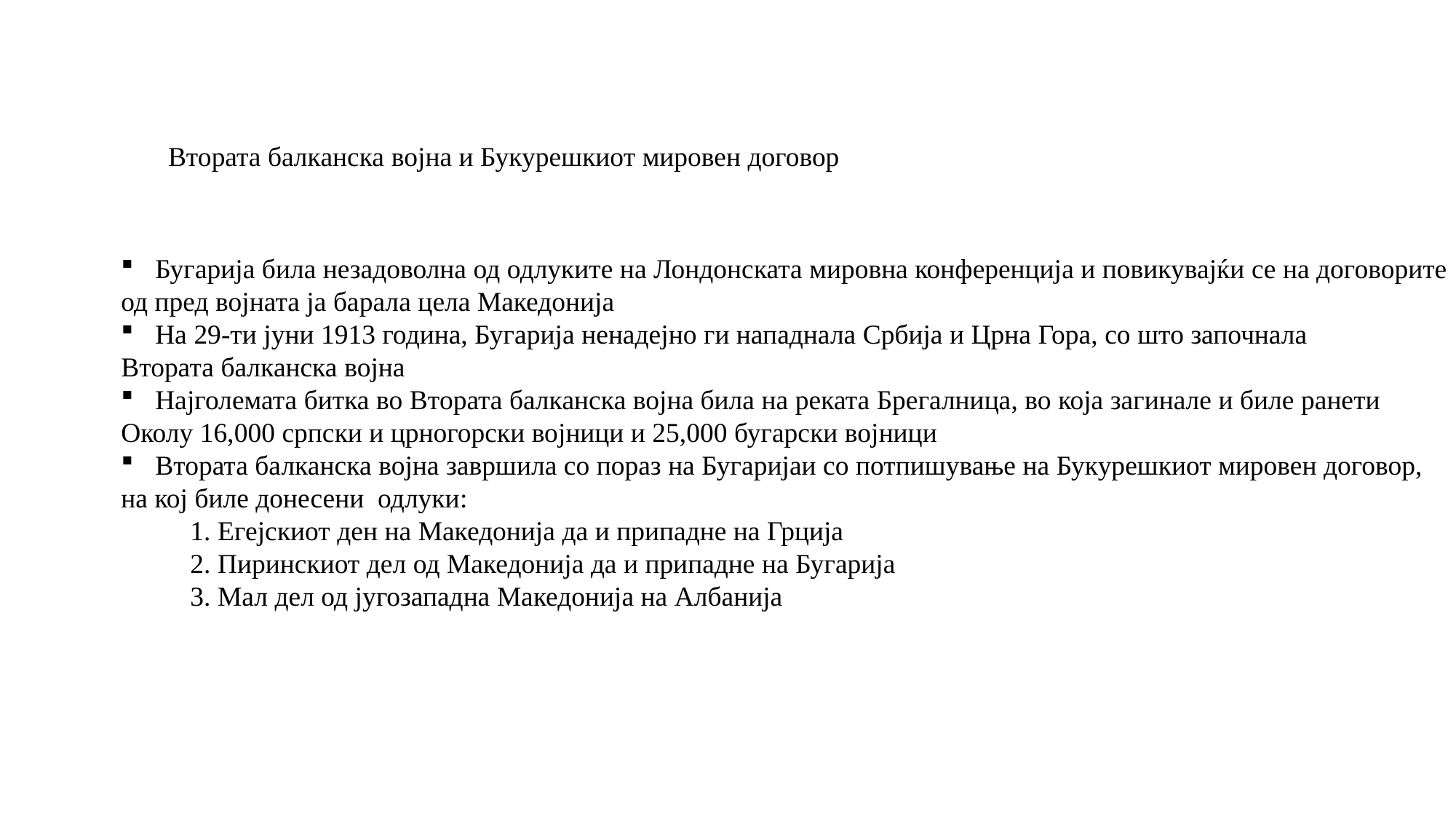

Втората балканска војна и Букурешкиот мировен договор
Бугарија била незадоволна од одлуките на Лондонската мировна конференција и повикувајќи се на договорите
од пред војната ја барала цела Македонија
На 29-ти јуни 1913 година, Бугарија ненадејно ги нападнала Србија и Црна Гора, со што започнала
Втората балканска војна
Најголемата битка во Втората балканска војна била на реката Брегалница, во која загинале и биле ранети
Околу 16,000 српски и црногорски војници и 25,000 бугарски војници
Втората балканска војна завршила со пораз на Бугаријаи со потпишување на Букурешкиот мировен договор,
на кој биле донесени  одлуки:
          1. Егејскиот ден на Македонија да и припадне на Грција
          2. Пиринскиот дел од Македонија да и припадне на Бугарија
          3. Мал дел од југозападна Македонија на Албанија